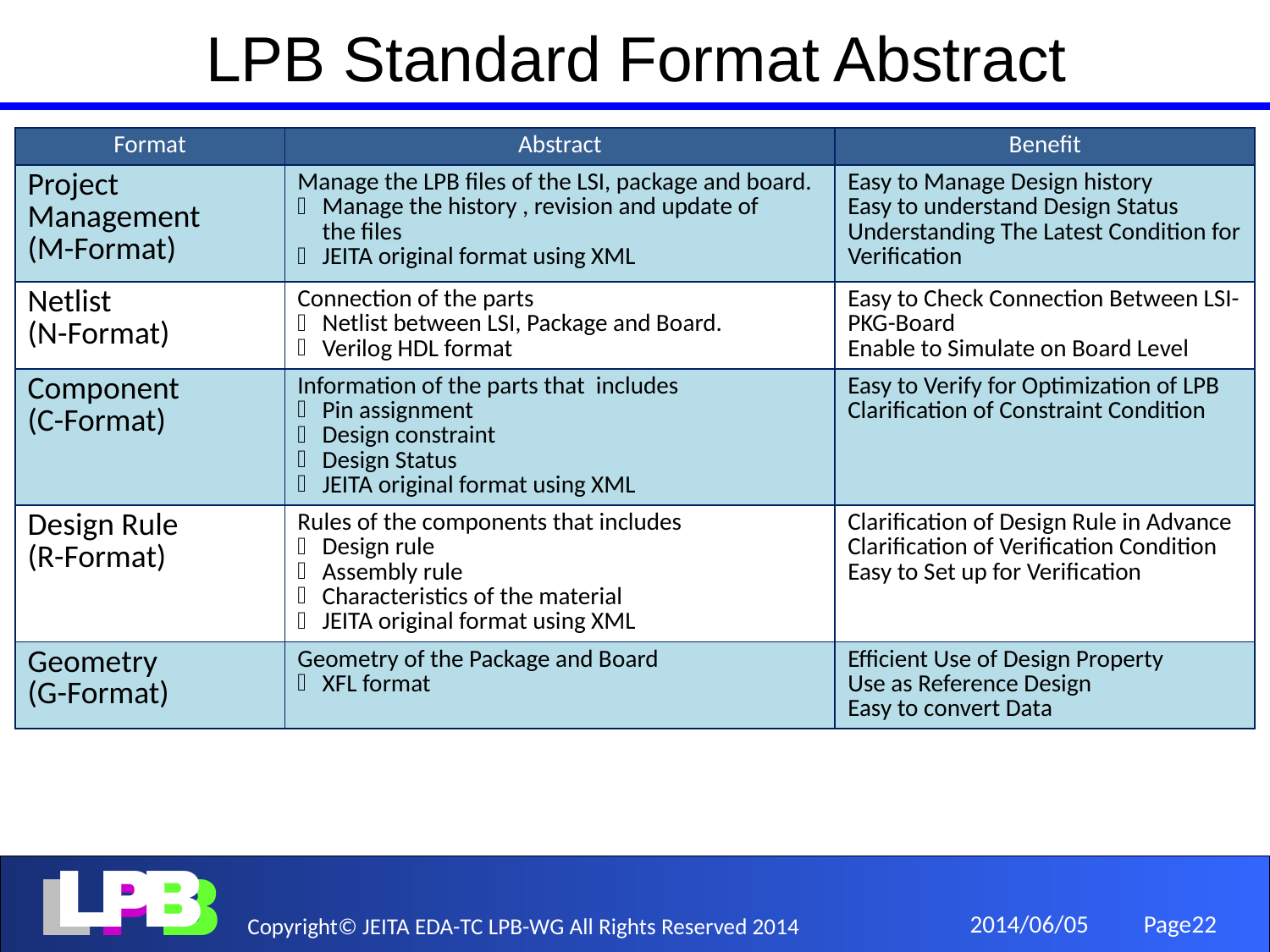

# LPB Standard Format Abstract
| Format | Abstract | Benefit |
| --- | --- | --- |
| Project Management (M-Format) | Manage the LPB files of the LSI, package and board. Manage the history , revision and update of the files JEITA original format using XML | Easy to Manage Design history Easy to understand Design Status Understanding The Latest Condition for Verification |
| Netlist (N-Format) | Connection of the parts Netlist between LSI, Package and Board. Verilog HDL format | Easy to Check Connection Between LSI-PKG-Board Enable to Simulate on Board Level |
| Component (C-Format) | Information of the parts that includes Pin assignment Design constraint Design Status JEITA original format using XML | Easy to Verify for Optimization of LPB Clarification of Constraint Condition |
| Design Rule (R-Format) | Rules of the components that includes Design rule Assembly rule Characteristics of the material JEITA original format using XML | Clarification of Design Rule in Advance Clarification of Verification Condition Easy to Set up for Verification |
| Geometry (G-Format) | Geometry of the Package and Board XFL format | Efficient Use of Design Property Use as Reference Design Easy to convert Data |